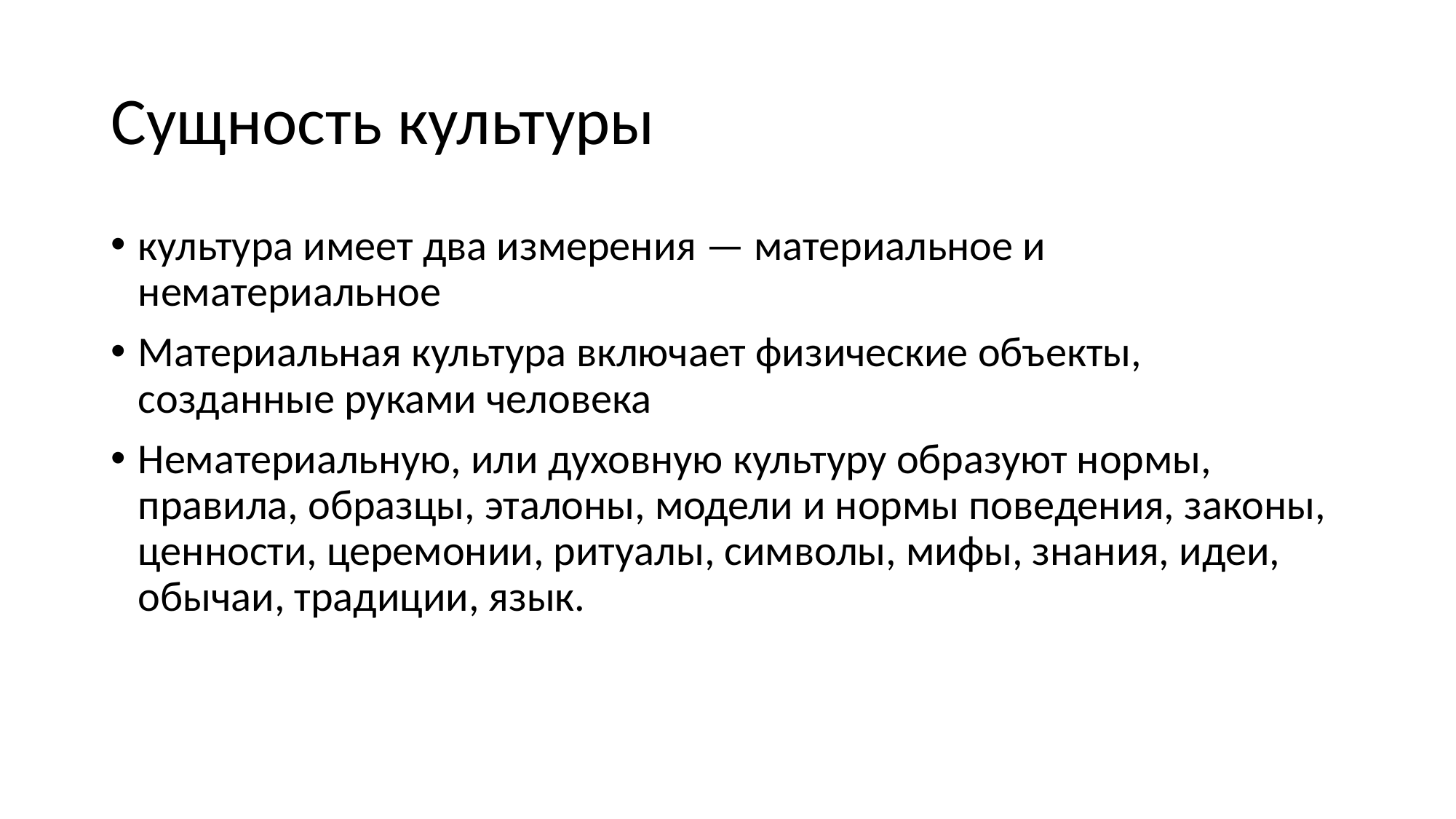

# Сущность культуры
культура имеет два измерения — материальное и нематериальное
Материальная культура включает физические объекты, созданные руками человека
Нематериальную, или духовную культуру образуют нормы, правила, образцы, эталоны, модели и нормы поведения, законы, ценности, церемонии, ритуалы, символы, мифы, знания, идеи, обычаи, традиции, язык.